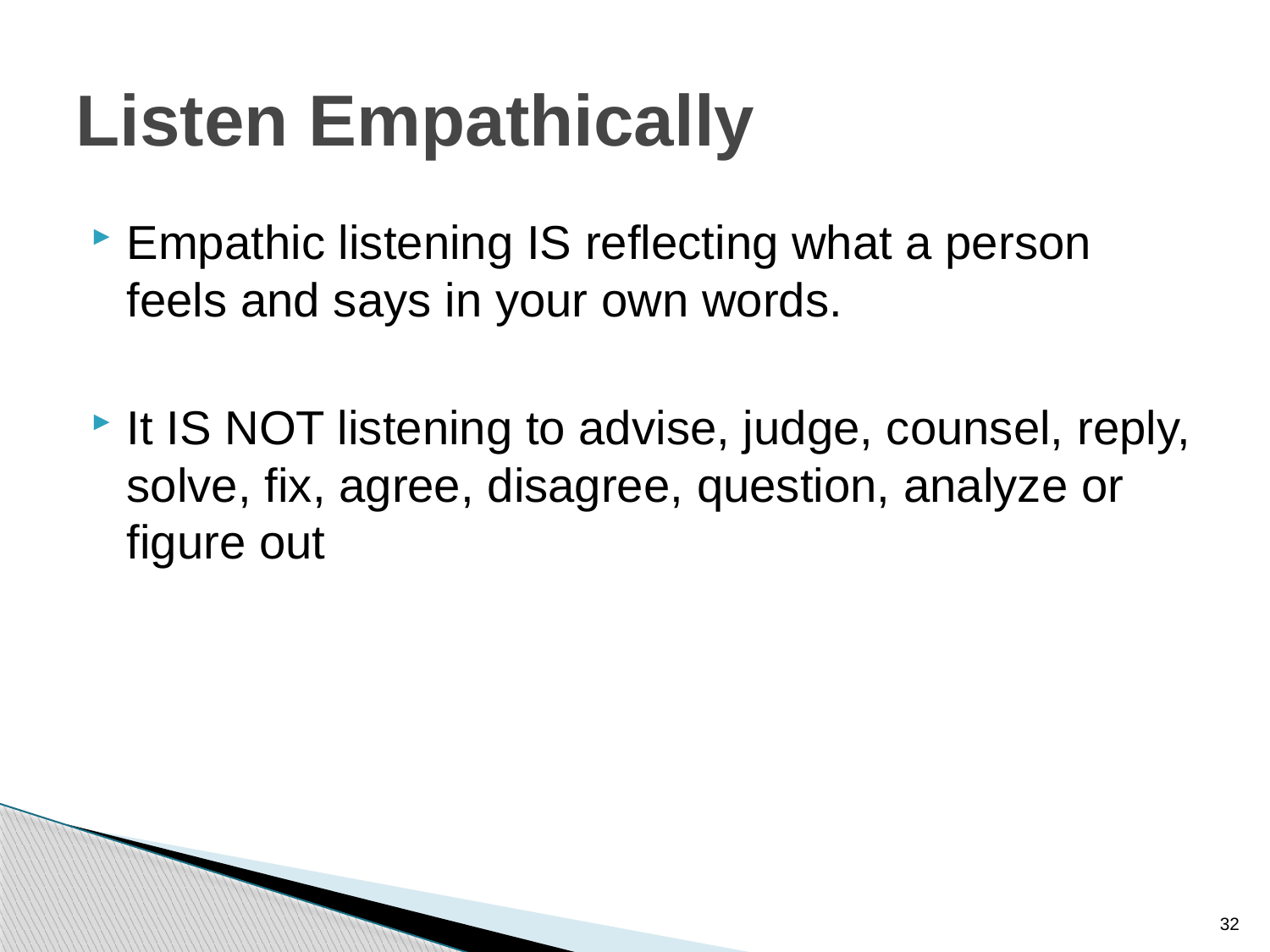

# Listen Empathically
Empathic listening IS reflecting what a person feels and says in your own words.

It IS NOT listening to advise, judge, counsel, reply, solve, fix, agree, disagree, question, analyze or figure out

32